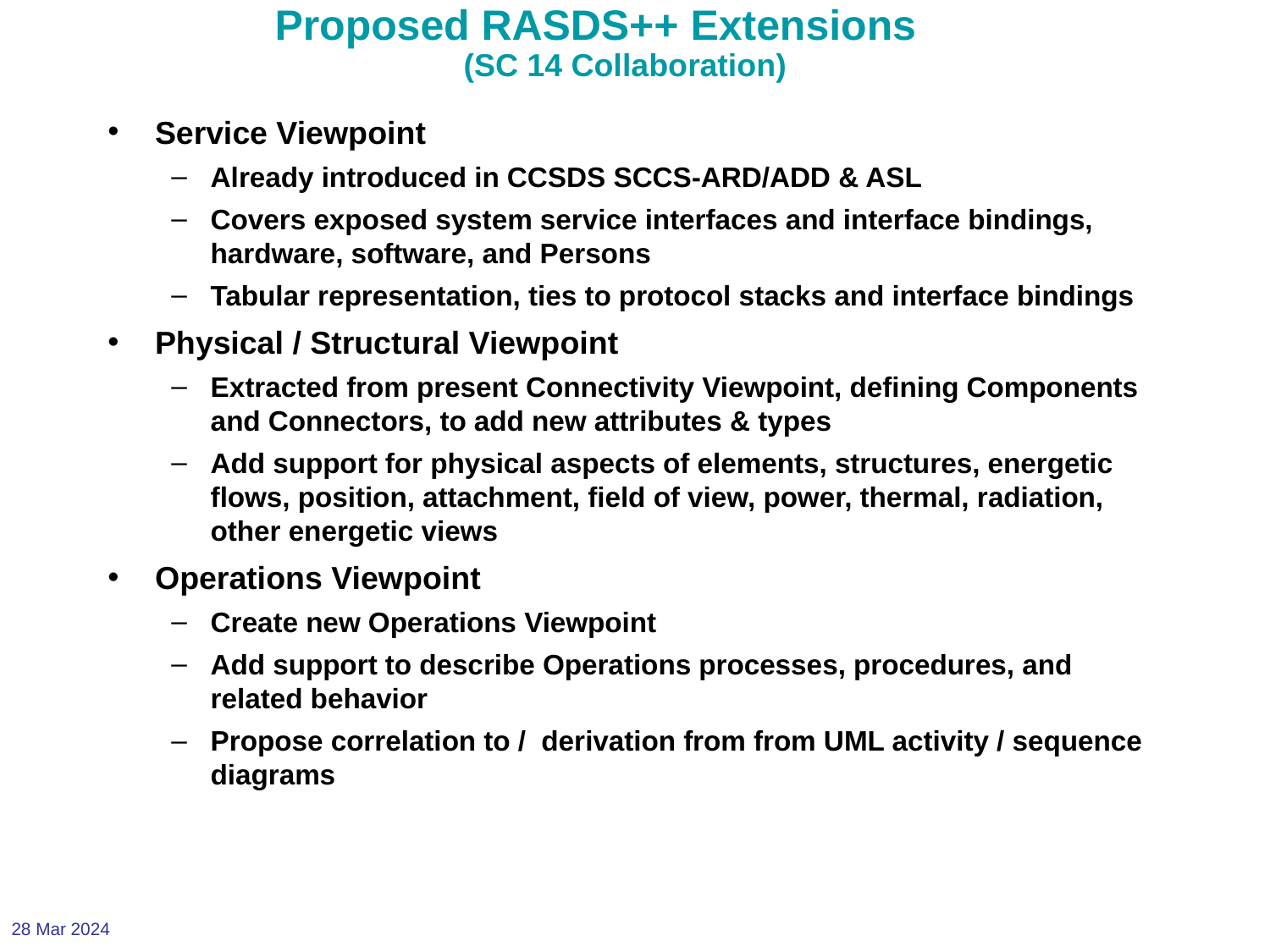

Proposed RASDS++ Extensions
(SC 14 Collaboration)
Service Viewpoint
Already introduced in CCSDS SCCS-ARD/ADD & ASL
Covers exposed system service interfaces and interface bindings, hardware, software, and Persons
Tabular representation, ties to protocol stacks and interface bindings
Physical / Structural Viewpoint
Extracted from present Connectivity Viewpoint, defining Components and Connectors, to add new attributes & types
Add support for physical aspects of elements, structures, energetic flows, position, attachment, field of view, power, thermal, radiation, other energetic views
Operations Viewpoint
Create new Operations Viewpoint
Add support to describe Operations processes, procedures, and related behavior
Propose correlation to /  derivation from from UML activity / sequence diagrams

28 Mar 2024